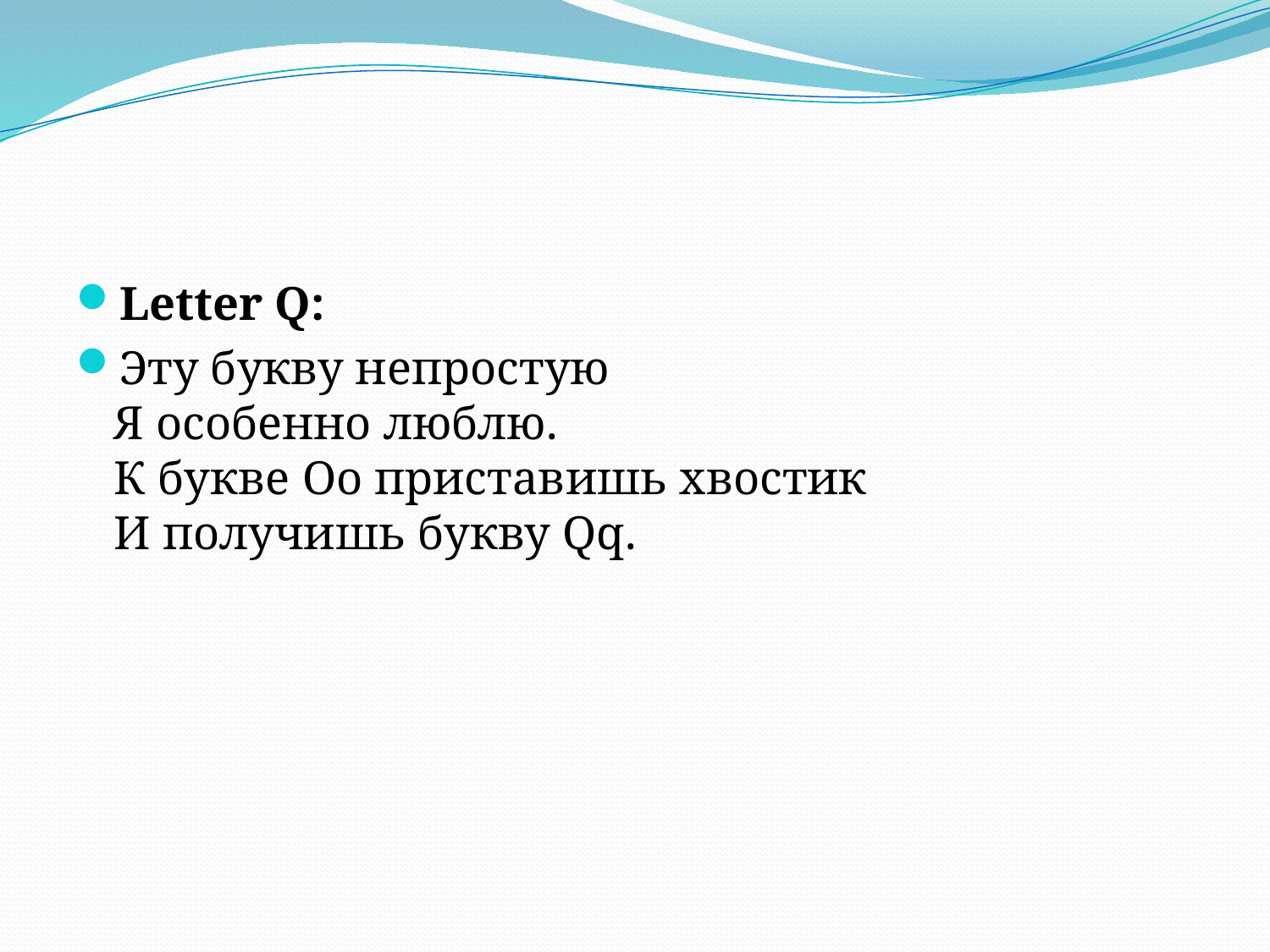

#
Letter Q:
Эту букву непростую
Я особенно люблю.
К букве Oo приставишь хвостик
И получишь букву Qq.